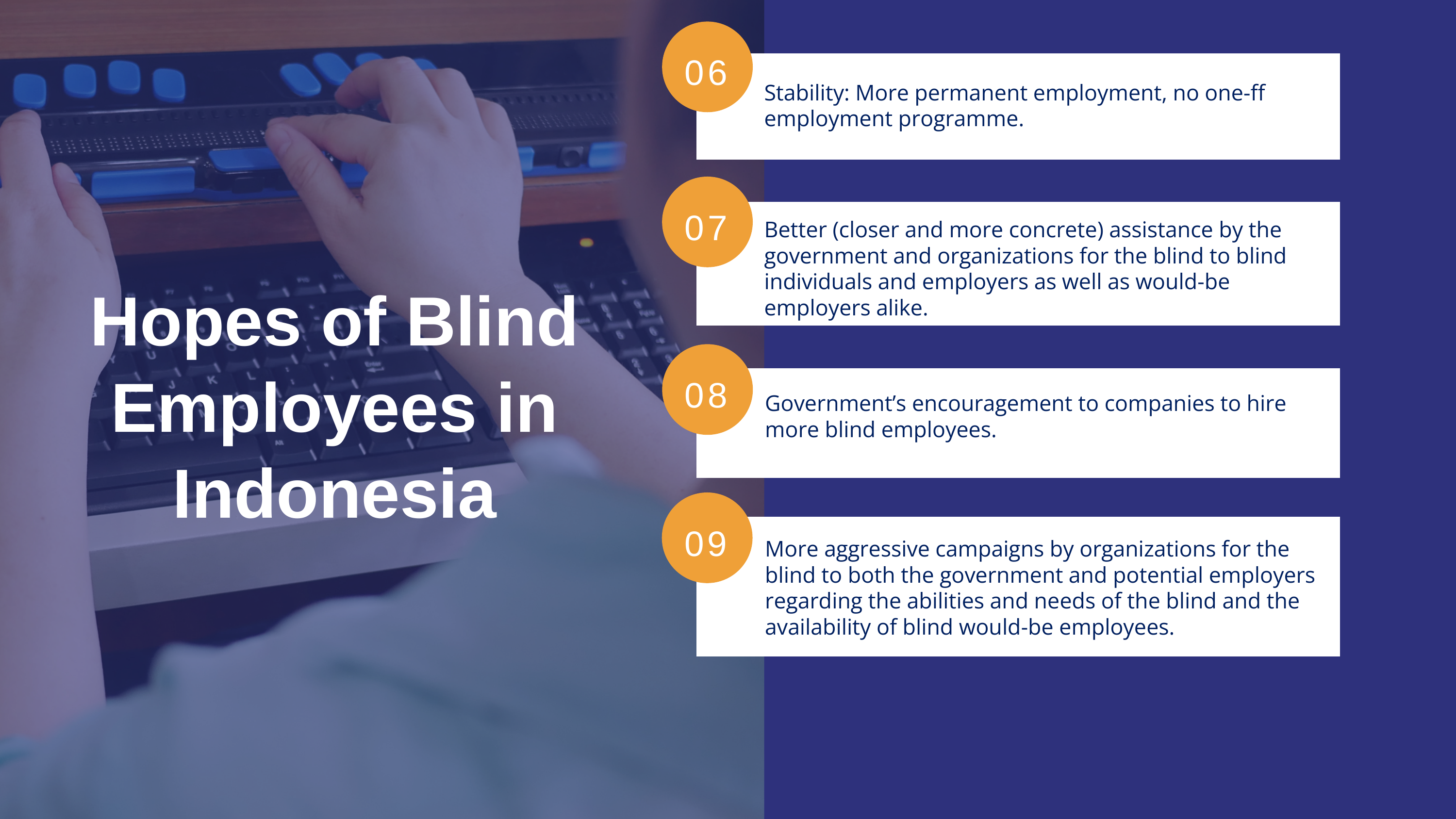

06
Stability: More permanent employment, no one-ff employment programme.

07
Better (closer and more concrete) assistance by the government and organizations for the blind to blind individuals and employers as well as would-be employers alike.
Hopes of Blind Employees in Indonesia

08
Government’s encouragement to companies to hire more blind employees.

09
More aggressive campaigns by organizations for the blind to both the government and potential employers regarding the abilities and needs of the blind and the availability of blind would-be employees.